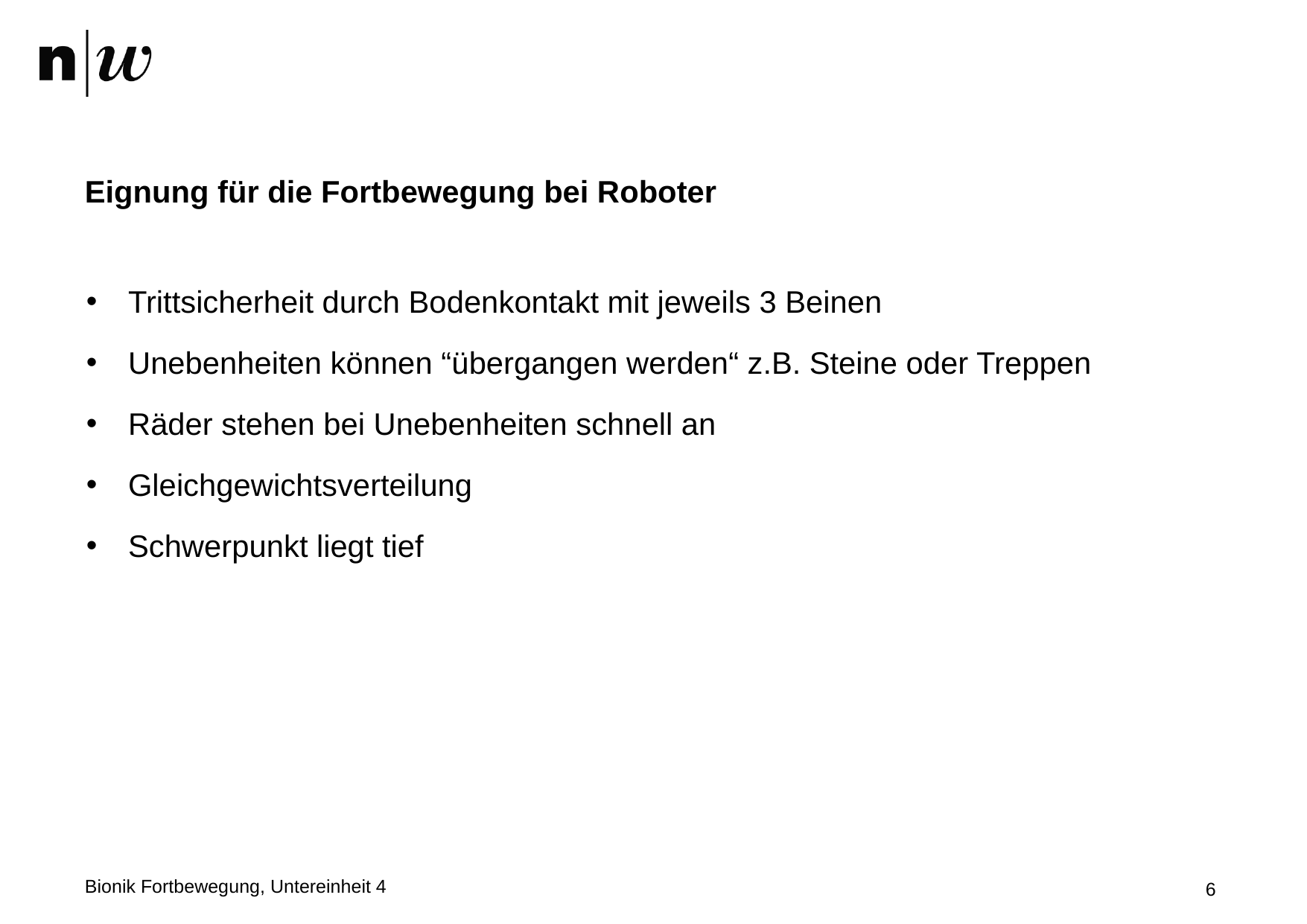

# Eignung für die Fortbewegung bei Roboter
Trittsicherheit durch Bodenkontakt mit jeweils 3 Beinen
Unebenheiten können “übergangen werden“ z.B. Steine oder Treppen
Räder stehen bei Unebenheiten schnell an
Gleichgewichtsverteilung
Schwerpunkt liegt tief

Bionik Fortbewegung, Untereinheit 4
6